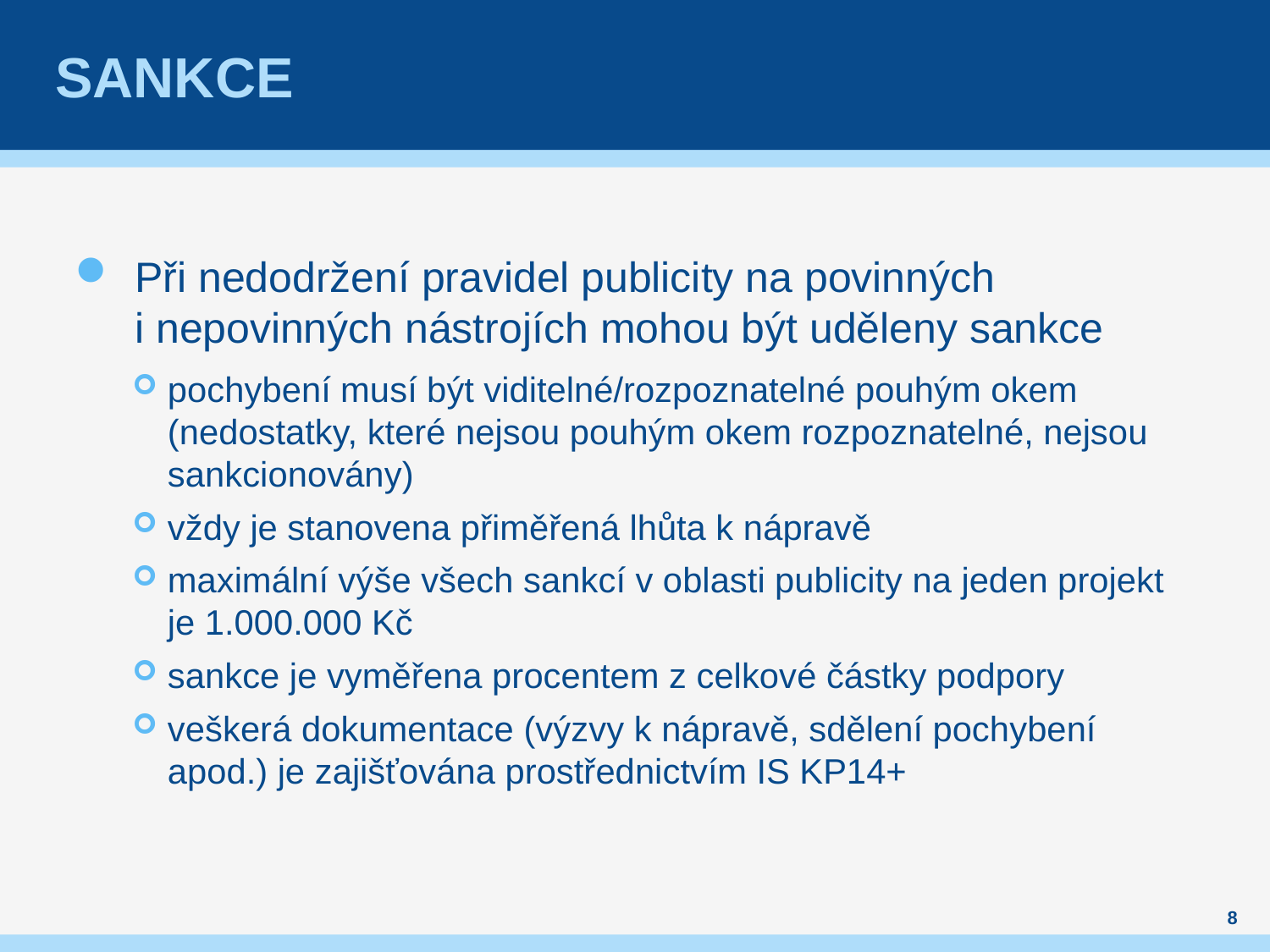

# sankce
Při nedodržení pravidel publicity na povinných                 i nepovinných nástrojích mohou být uděleny sankce
pochybení musí být viditelné/rozpoznatelné pouhým okem (nedostatky, které nejsou pouhým okem rozpoznatelné, nejsou sankcionovány)
vždy je stanovena přiměřená lhůta k nápravě
maximální výše všech sankcí v oblasti publicity na jeden projekt je 1.000.000 Kč
sankce je vyměřena procentem z celkové částky podpory
veškerá dokumentace (výzvy k nápravě, sdělení pochybení apod.) je zajišťována prostřednictvím IS KP14+

8